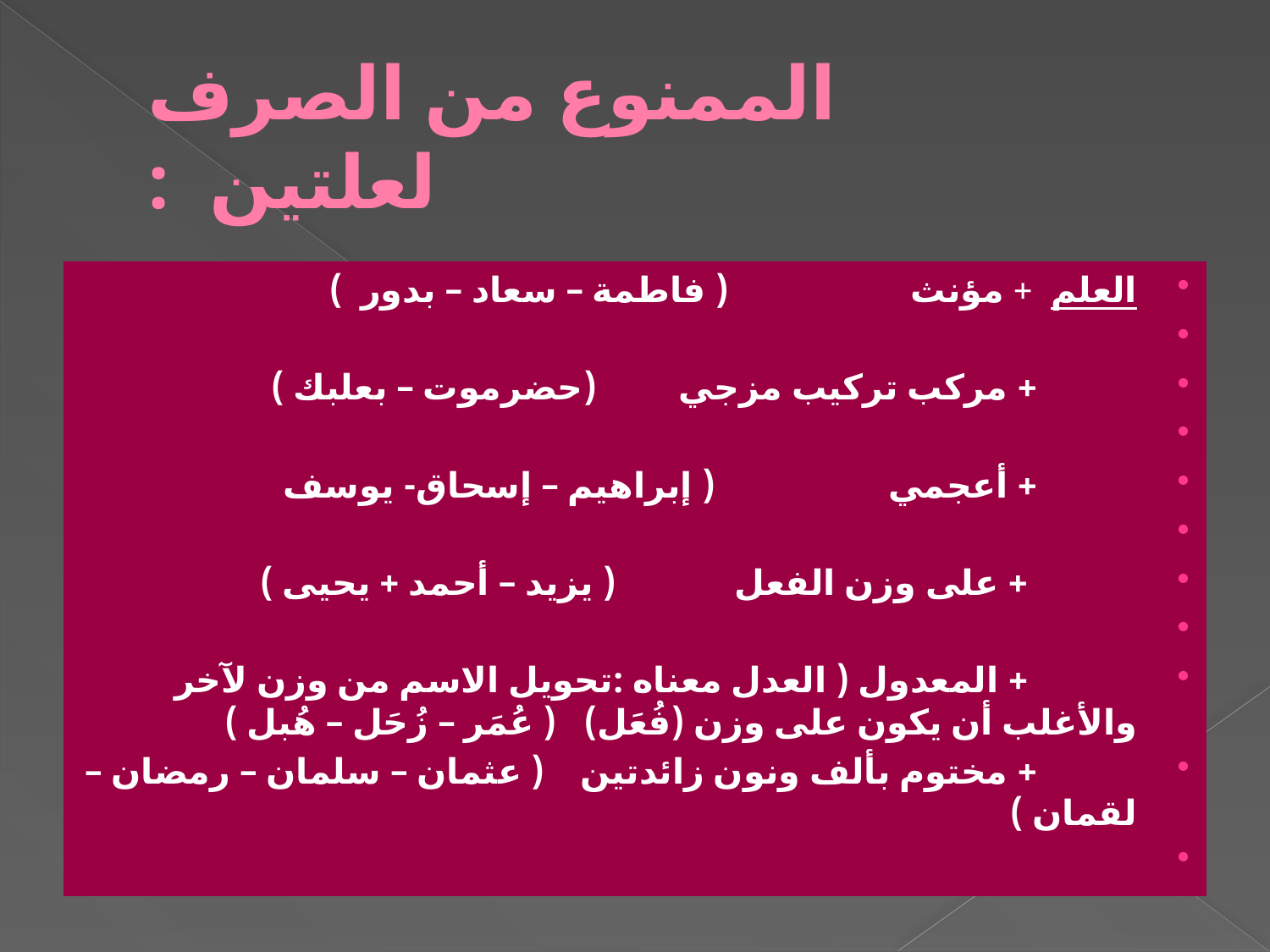

# الممنوع من الصرف لعلتين  :
العلم  + مؤنث                    ( فاطمة – سعاد – بدور  )

           + مركب تركيب مزجي         (حضرموت – بعلبك )

           + أعجمي                   ( إبراهيم – إسحاق- يوسف

            + على وزن الفعل             ( يزيد – أحمد + يحيى )

            + المعدول ( العدل معناه :تحويل الاسم من وزن لآخر والأغلب أن يكون على وزن (فُعَل)   ( عُمَر – زُحَل – هُبل )
           + مختوم بألف ونون زائدتين    ( عثمان – سلمان – رمضان – لقمان )